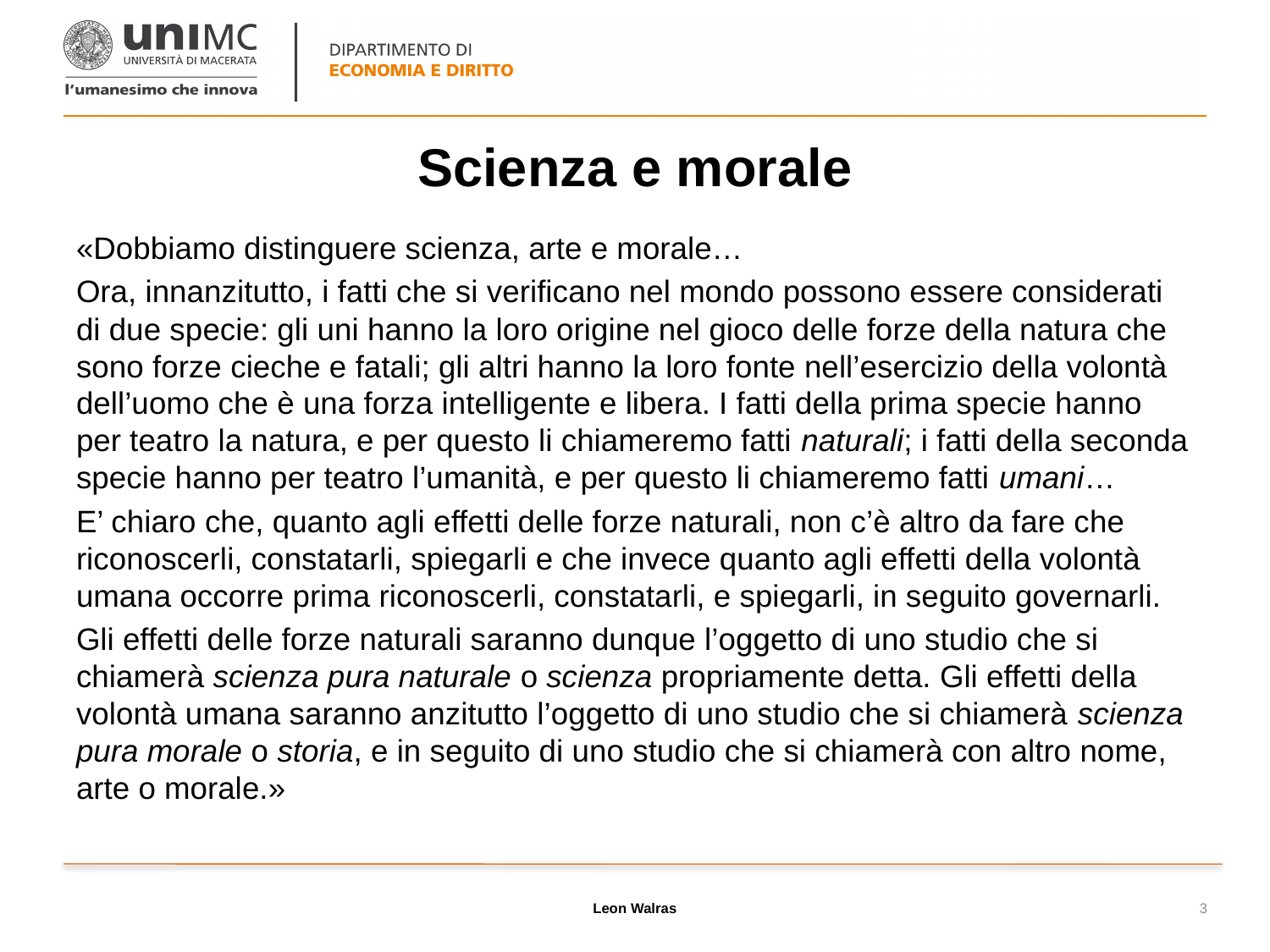

# Scienza e morale
«Dobbiamo distinguere scienza, arte e morale…
Ora, innanzitutto, i fatti che si verificano nel mondo possono essere considerati di due specie: gli uni hanno la loro origine nel gioco delle forze della natura che sono forze cieche e fatali; gli altri hanno la loro fonte nell’esercizio della volontà dell’uomo che è una forza intelligente e libera. I fatti della prima specie hanno per teatro la natura, e per questo li chiameremo fatti naturali; i fatti della seconda specie hanno per teatro l’umanità, e per questo li chiameremo fatti umani…
E’ chiaro che, quanto agli effetti delle forze naturali, non c’è altro da fare che riconoscerli, constatarli, spiegarli e che invece quanto agli effetti della volontà umana occorre prima riconoscerli, constatarli, e spiegarli, in seguito governarli.
Gli effetti delle forze naturali saranno dunque l’oggetto di uno studio che si chiamerà scienza pura naturale o scienza propriamente detta. Gli effetti della volontà umana saranno anzitutto l’oggetto di uno studio che si chiamerà scienza pura morale o storia, e in seguito di uno studio che si chiamerà con altro nome, arte o morale.»

Leon Walras
3